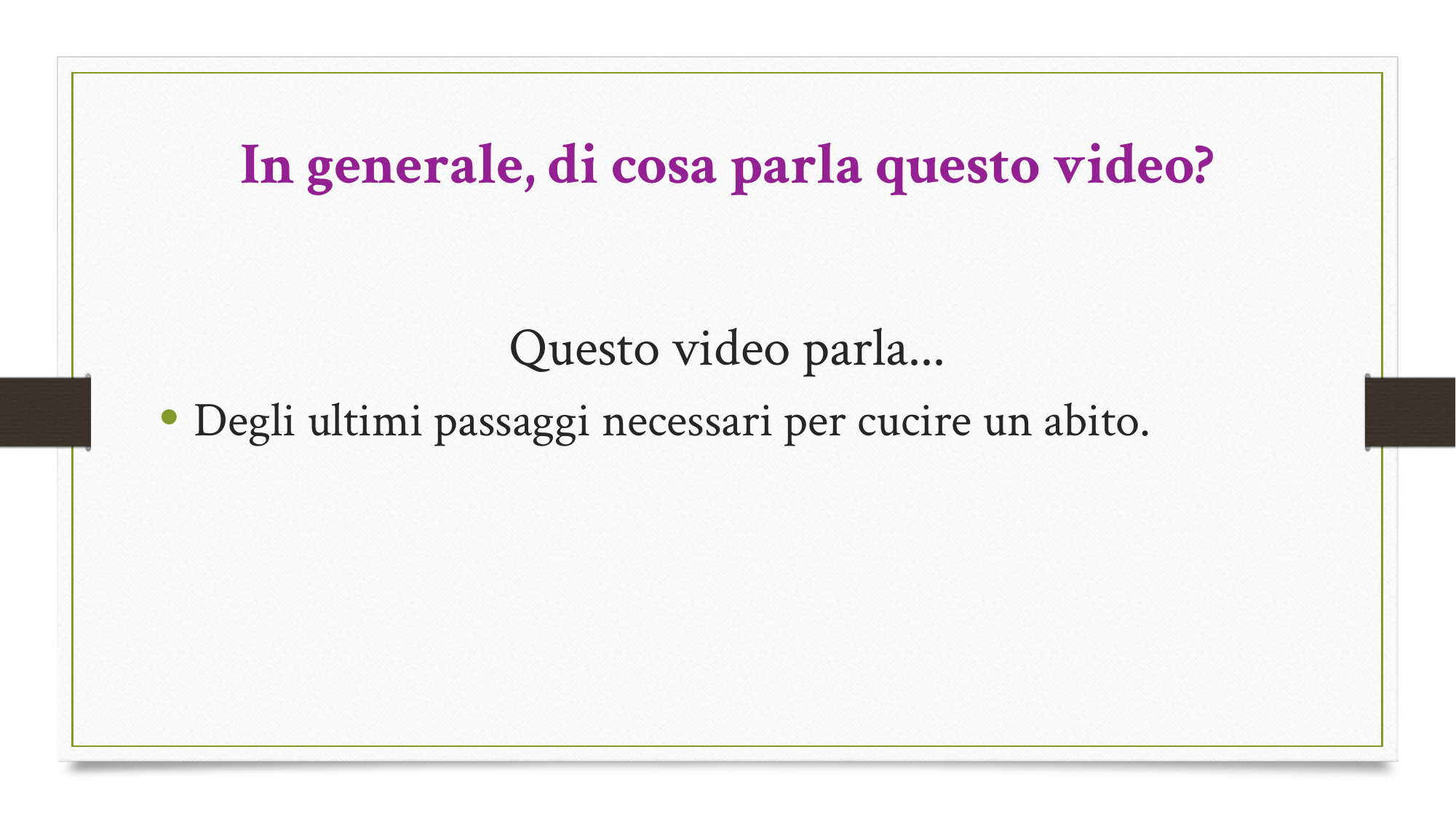

# In generale, di cosa parla questo video?
Questo video parla...
Degli ultimi passaggi necessari per cucire un abito.